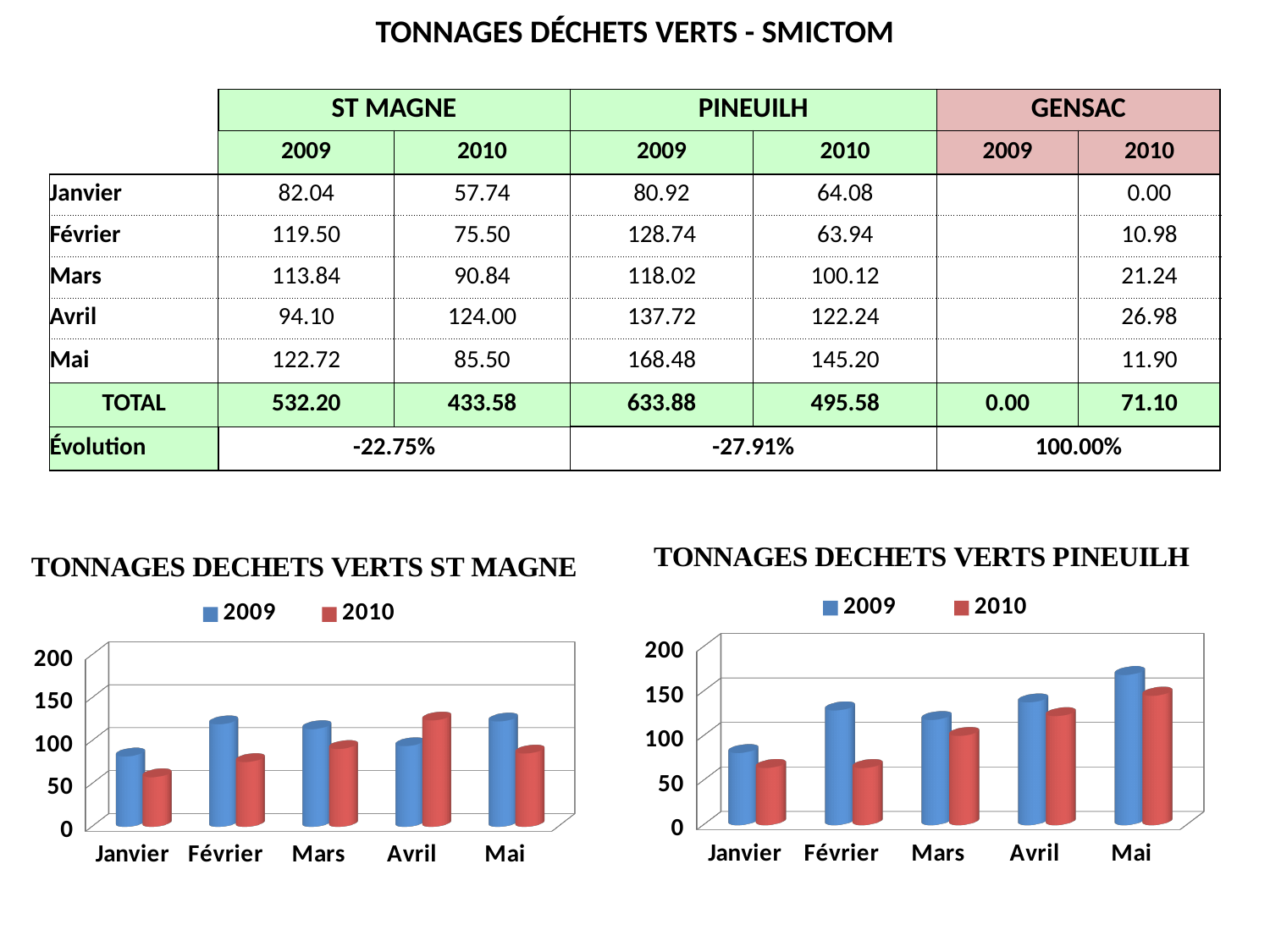

| TONNAGES DÉCHETS VERTS - SMICTOM |  |  |  |  |  |  |
| --- | --- | --- | --- | --- | --- | --- |
|  |  |  |  |  |  |  |
|  | ST MAGNE |  | PINEUILH |  | GENSAC |  |
|  | 2009 | 2010 | 2009 | 2010 | 2009 | 2010 |
| Janvier | 82.04 | 57.74 | 80.92 | 64.08 |  | 0.00 |
| Février | 119.50 | 75.50 | 128.74 | 63.94 |  | 10.98 |
| Mars | 113.84 | 90.84 | 118.02 | 100.12 |  | 21.24 |
| Avril | 94.10 | 124.00 | 137.72 | 122.24 |  | 26.98 |
| Mai | 122.72 | 85.50 | 168.48 | 145.20 |  | 11.90 |
| TOTAL | 532.20 | 433.58 | 633.88 | 495.58 | 0.00 | 71.10 |
| Évolution | -22.75% |  | -27.91% |  | 100.00% |  |

[unsupported chart]

[unsupported chart]